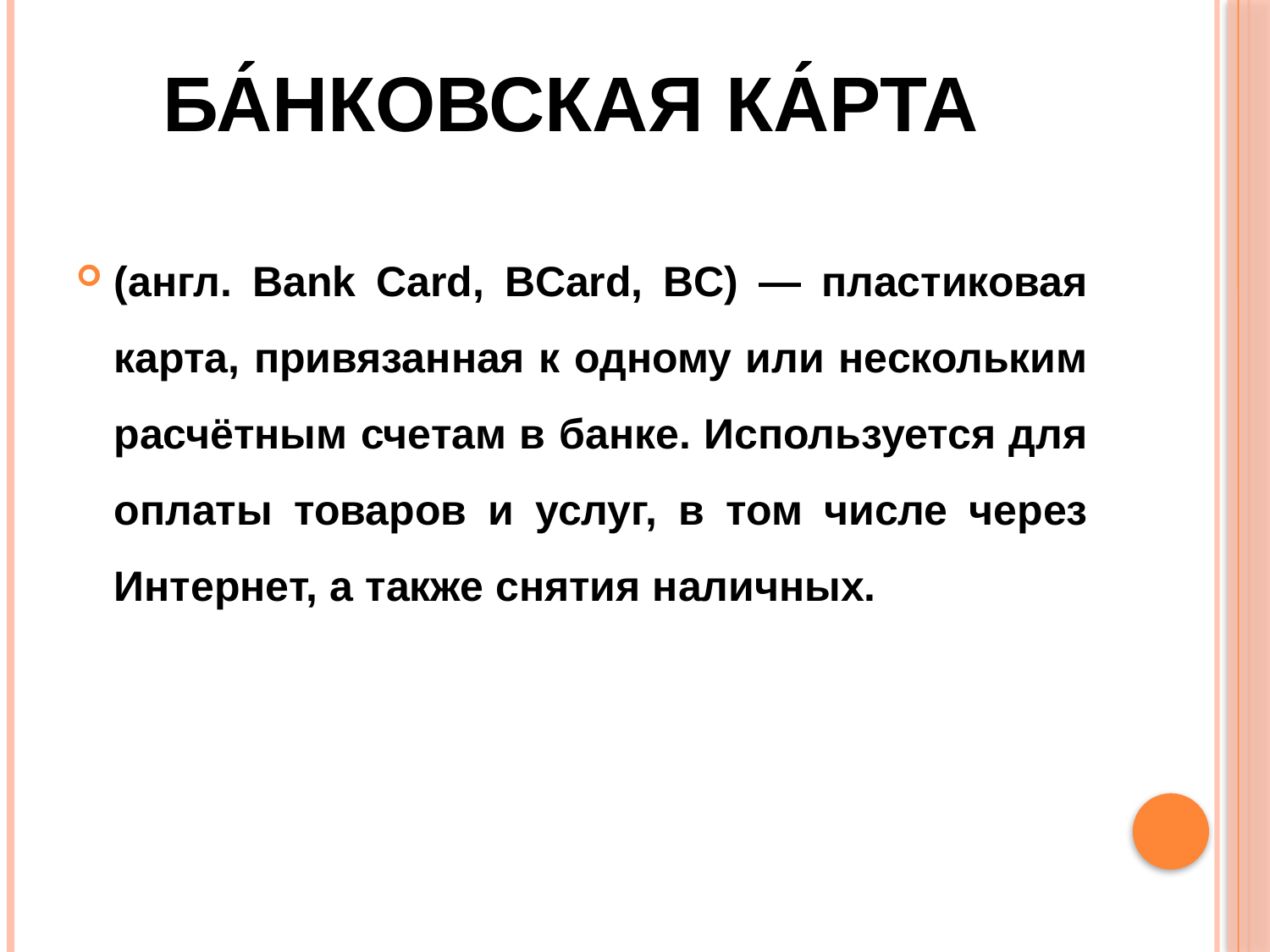

# Ба́нковская ка́рта
(англ. Bank Card, BCard, BC) — пластиковая карта, привязанная к одному или нескольким расчётным счетам в банке. Используется для оплаты товаров и услуг, в том числе через Интернет, а также снятия наличных.